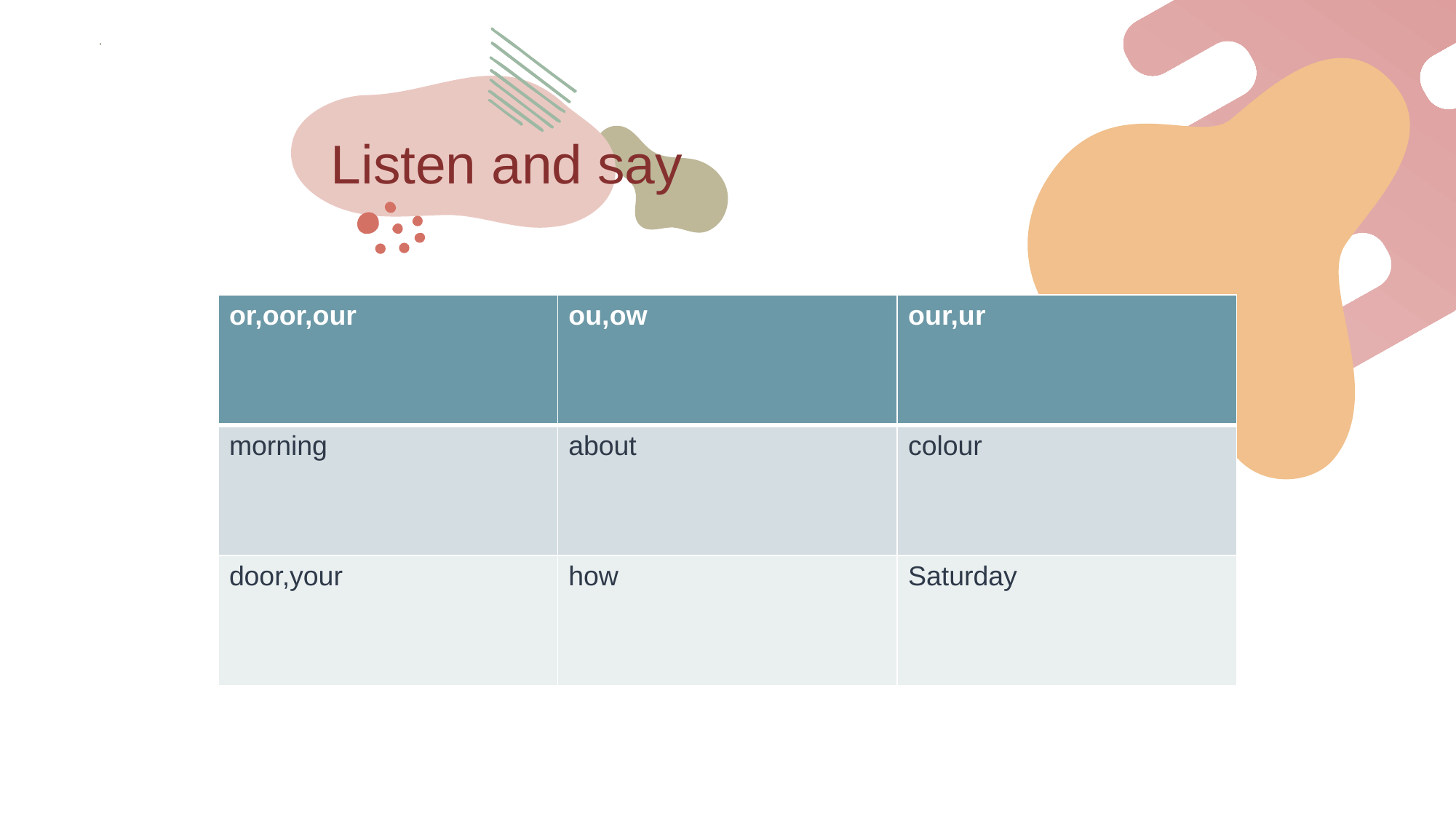

Listen and say

e7d195523061f1c03a90ee8e42cb24248e56383cd534985688F9F494128731F165EE95AB4B0C0A38076AAEA07667B1565C446FC45FF01DFB0E885BCDBDF3A284F3DB14DA61DD97F0BAB2E6C668FB4931CD287D4016AA7B206952849508909359D9286F36FCA4AC688B1E52AF2B8A36BD5CFE19290B2965B0C99E30B7F666D708D2581EC333905010FC684C8DCAA14008
| or,oor,our | ou,ow | our,ur |
| --- | --- | --- |
| morning | about | colour |
| door,your | how | Saturday |